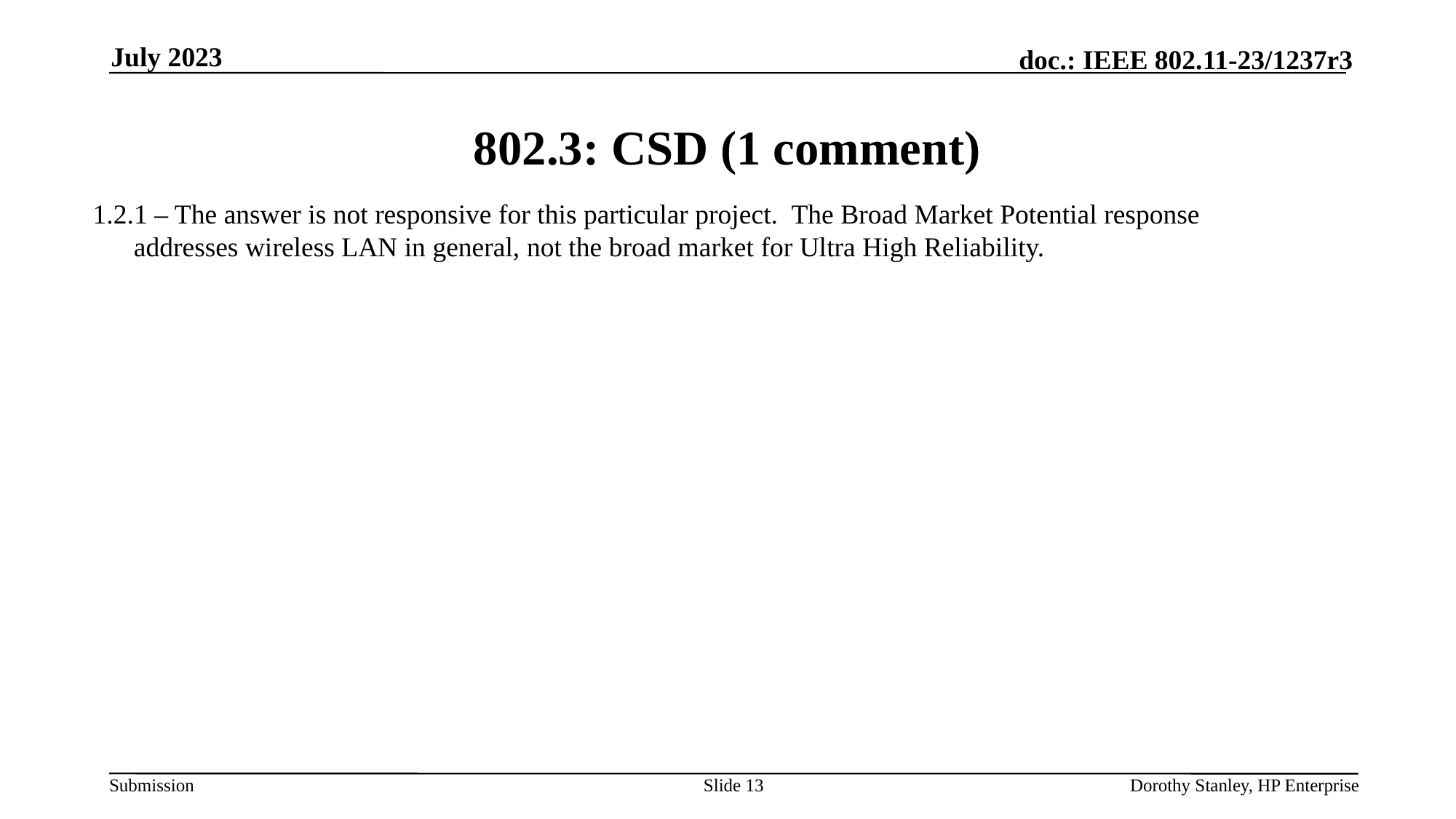

July 2023
# 802.3: CSD (1 comment)
1.2.1 – The answer is not responsive for this particular project.  The Broad Market Potential response addresses wireless LAN in general, not the broad market for Ultra High Reliability.

Slide 13
Dorothy Stanley, HP Enterprise